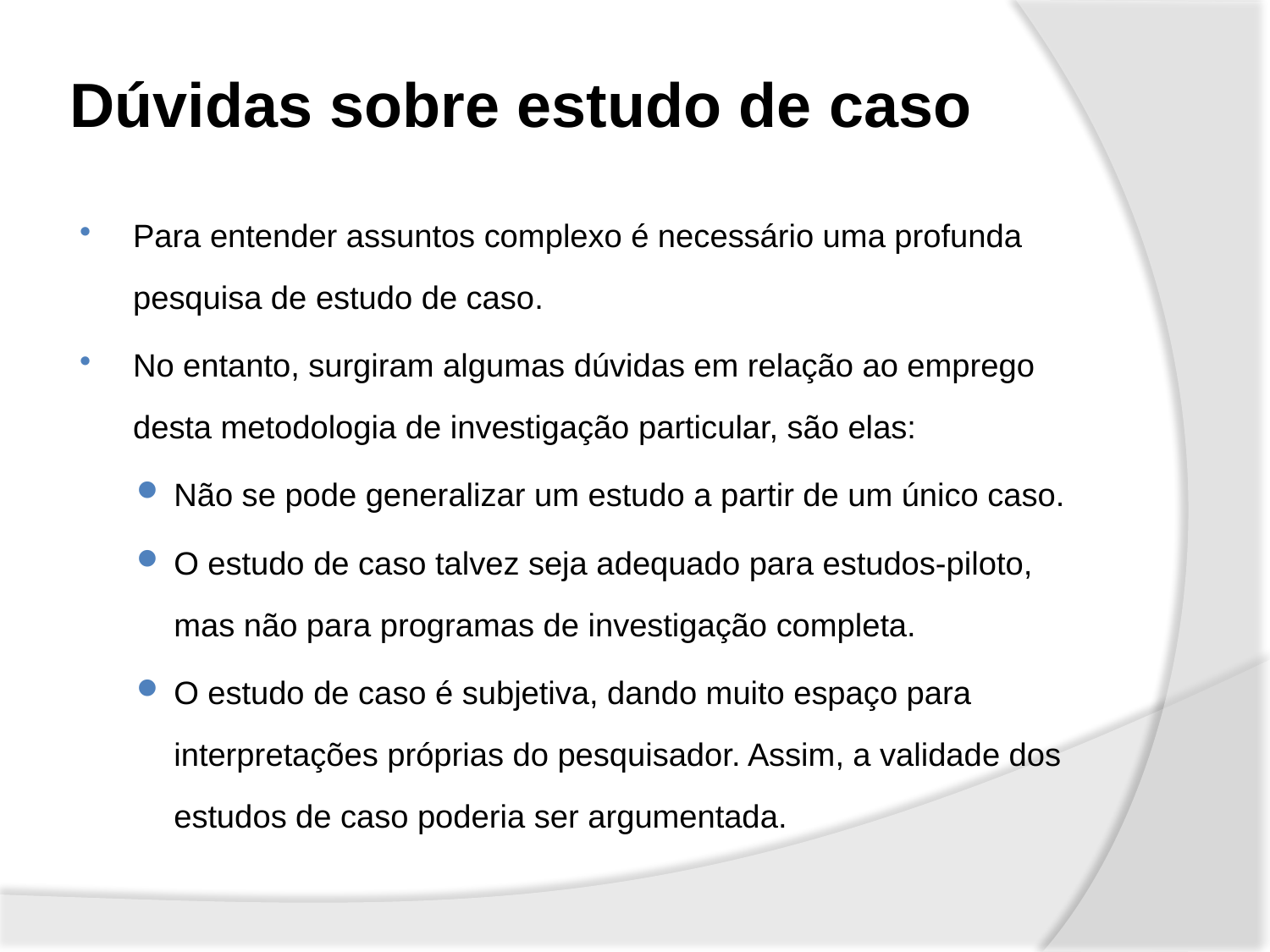

# Dúvidas sobre estudo de caso
Para entender assuntos complexo é necessário uma profunda pesquisa de estudo de caso.
No entanto, surgiram algumas dúvidas em relação ao emprego desta metodologia de investigação particular, são elas:
Não se pode generalizar um estudo a partir de um único caso.
O estudo de caso talvez seja adequado para estudos-piloto, mas não para programas de investigação completa.
O estudo de caso é subjetiva, dando muito espaço para interpretações próprias do pesquisador. Assim, a validade dos estudos de caso poderia ser argumentada.